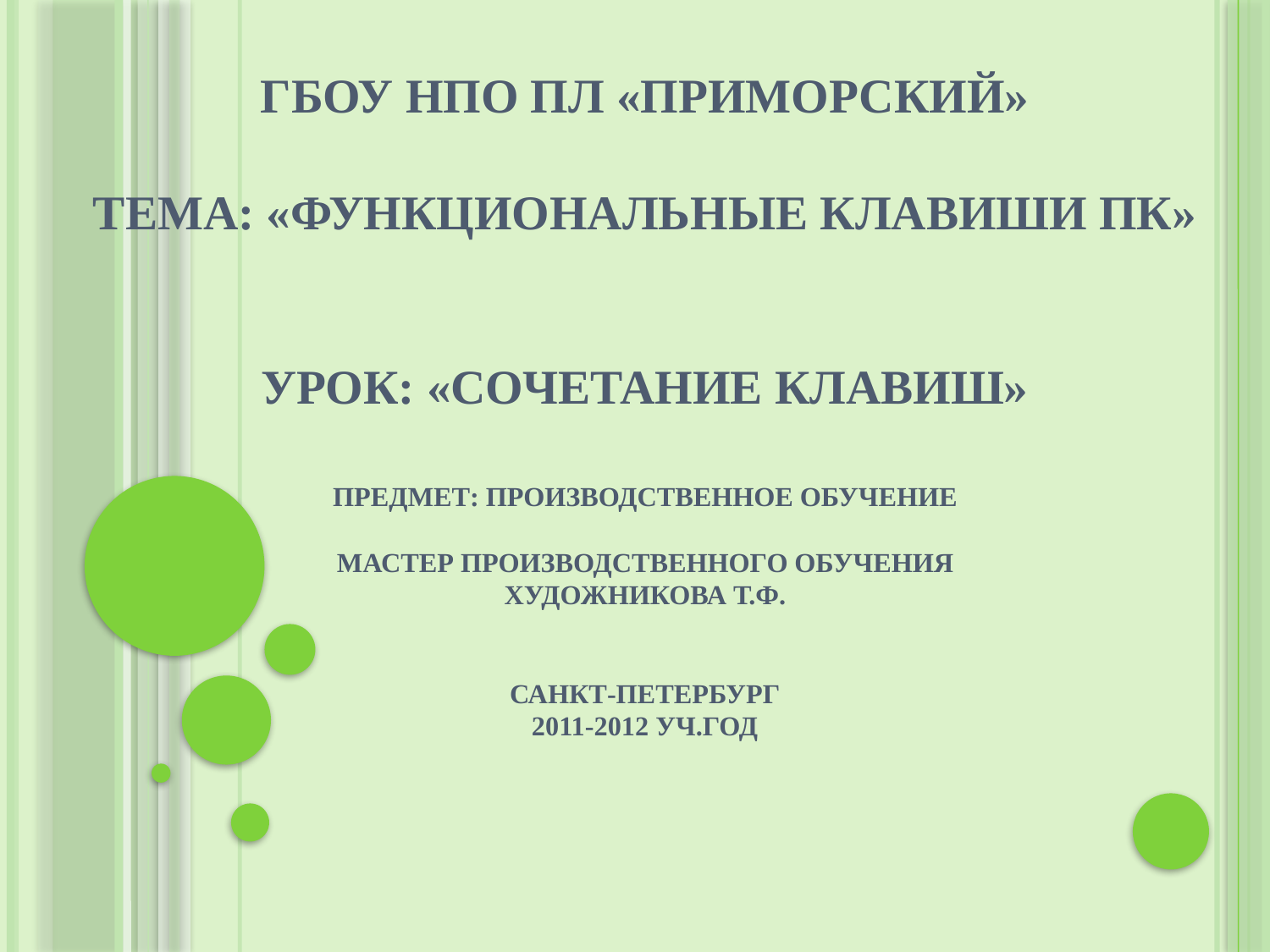

# ГБОУ НПО ПЛ «Приморский» Тема: «Функциональные клавиши ПК» Урок: «Сочетание клавиш» Предмет: Производственное обучение Мастер производственного обучения Художникова Т.Ф. Санкт-Петербург 2011-2012 уч.год